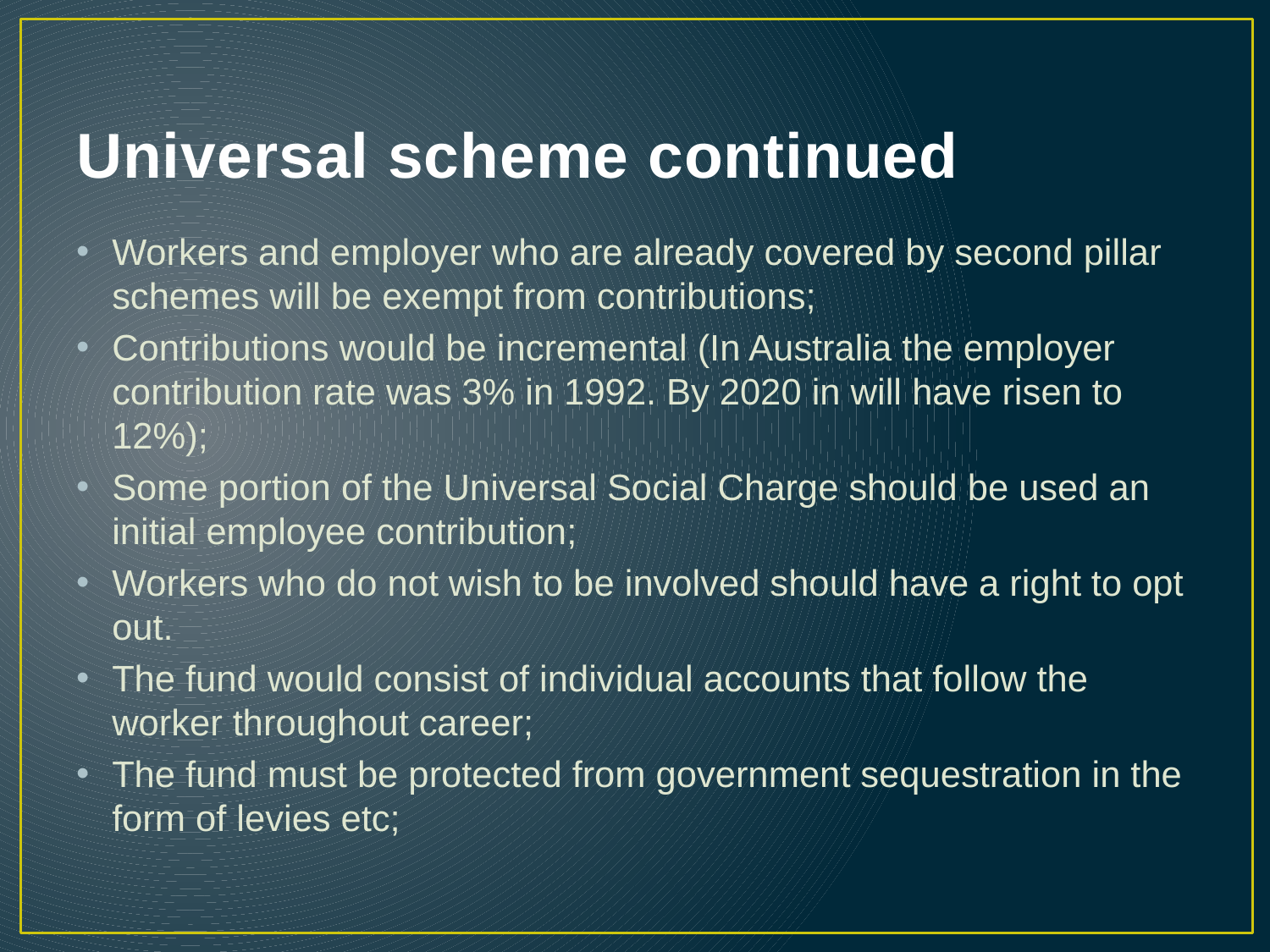

# Universal scheme continued
Workers and employer who are already covered by second pillar schemes will be exempt from contributions;
Contributions would be incremental (In Australia the employer contribution rate was 3% in 1992. By 2020 in will have risen to 12%);
Some portion of the Universal Social Charge should be used an initial employee contribution;
Workers who do not wish to be involved should have a right to opt out.
The fund would consist of individual accounts that follow the worker throughout career;
The fund must be protected from government sequestration in the form of levies etc;